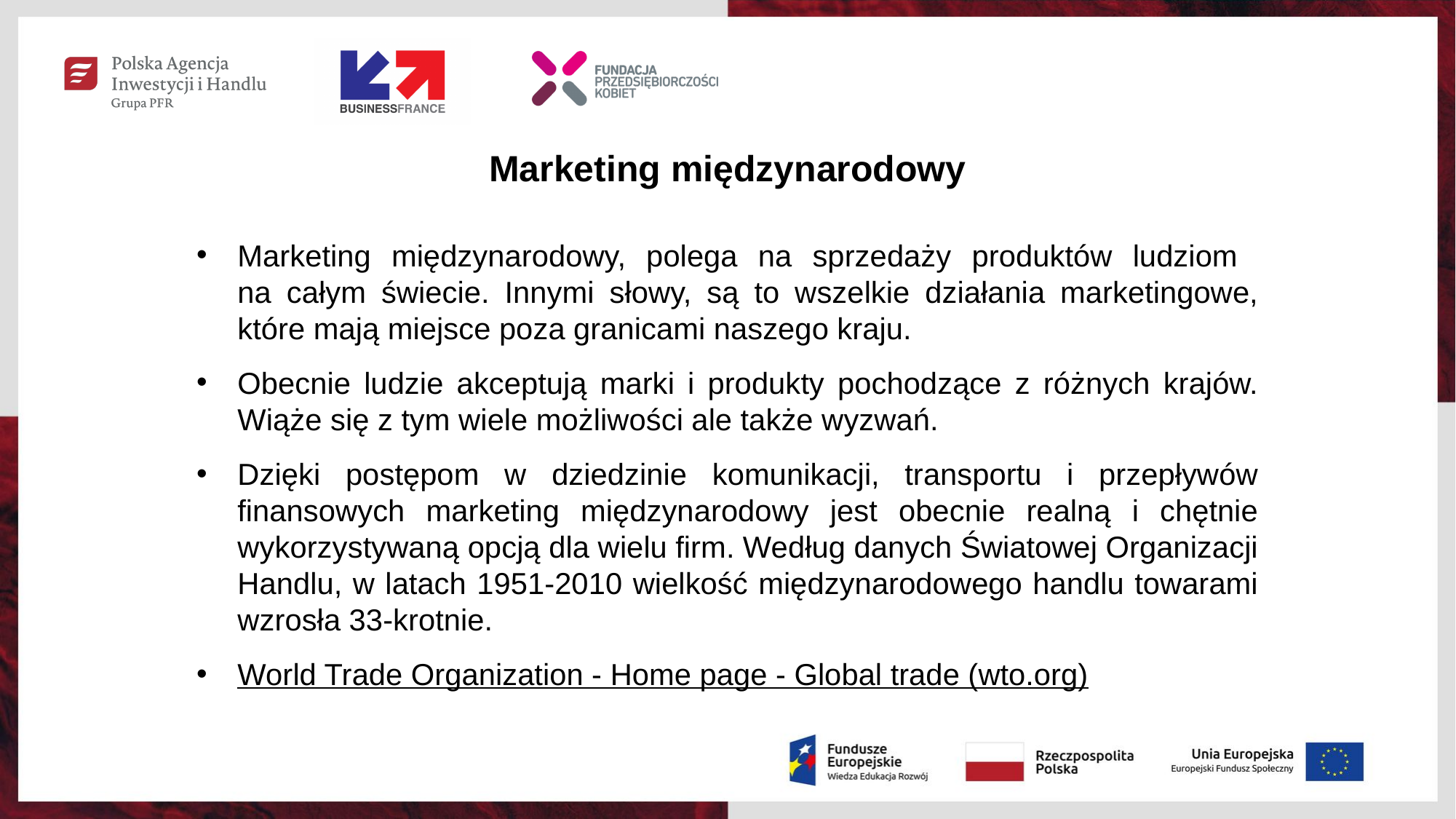

Marketing międzynarodowy
Marketing międzynarodowy, polega na sprzedaży produktów ludziom
na całym świecie. Innymi słowy, są to wszelkie działania marketingowe, które mają miejsce poza granicami naszego kraju.
Obecnie ludzie akceptują marki i produkty pochodzące z różnych krajów. Wiąże się z tym wiele możliwości ale także wyzwań.
Dzięki postępom w dziedzinie komunikacji, transportu i przepływów finansowych marketing międzynarodowy jest obecnie realną i chętnie wykorzystywaną opcją dla wielu firm. Według danych Światowej Organizacji Handlu, w latach 1951-2010 wielkość międzynarodowego handlu towarami wzrosła 33-krotnie.
World Trade Organization - Home page - Global trade (wto.org)